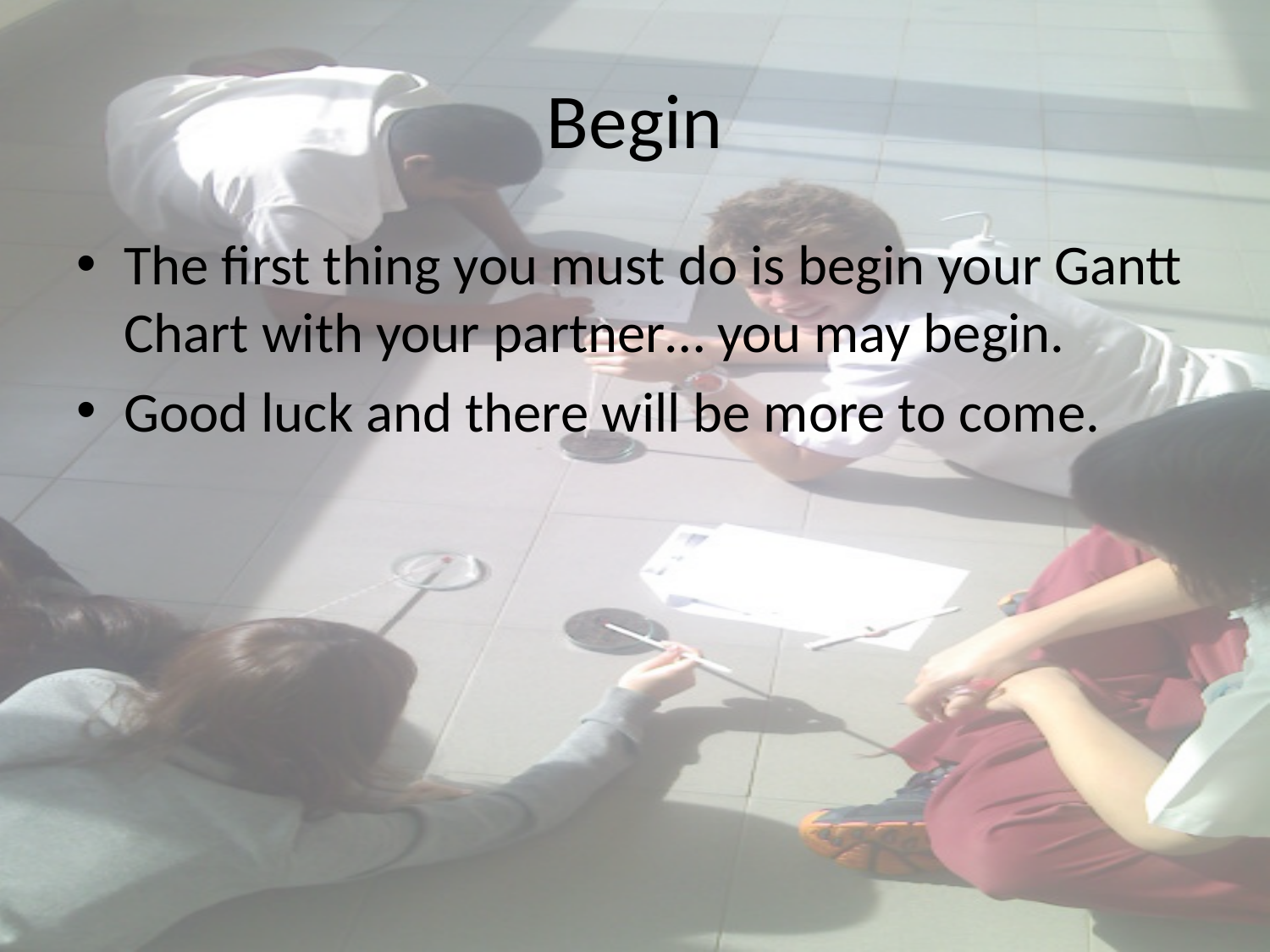

# Begin
The first thing you must do is begin your Gantt Chart with your partner… you may begin.
Good luck and there will be more to come.